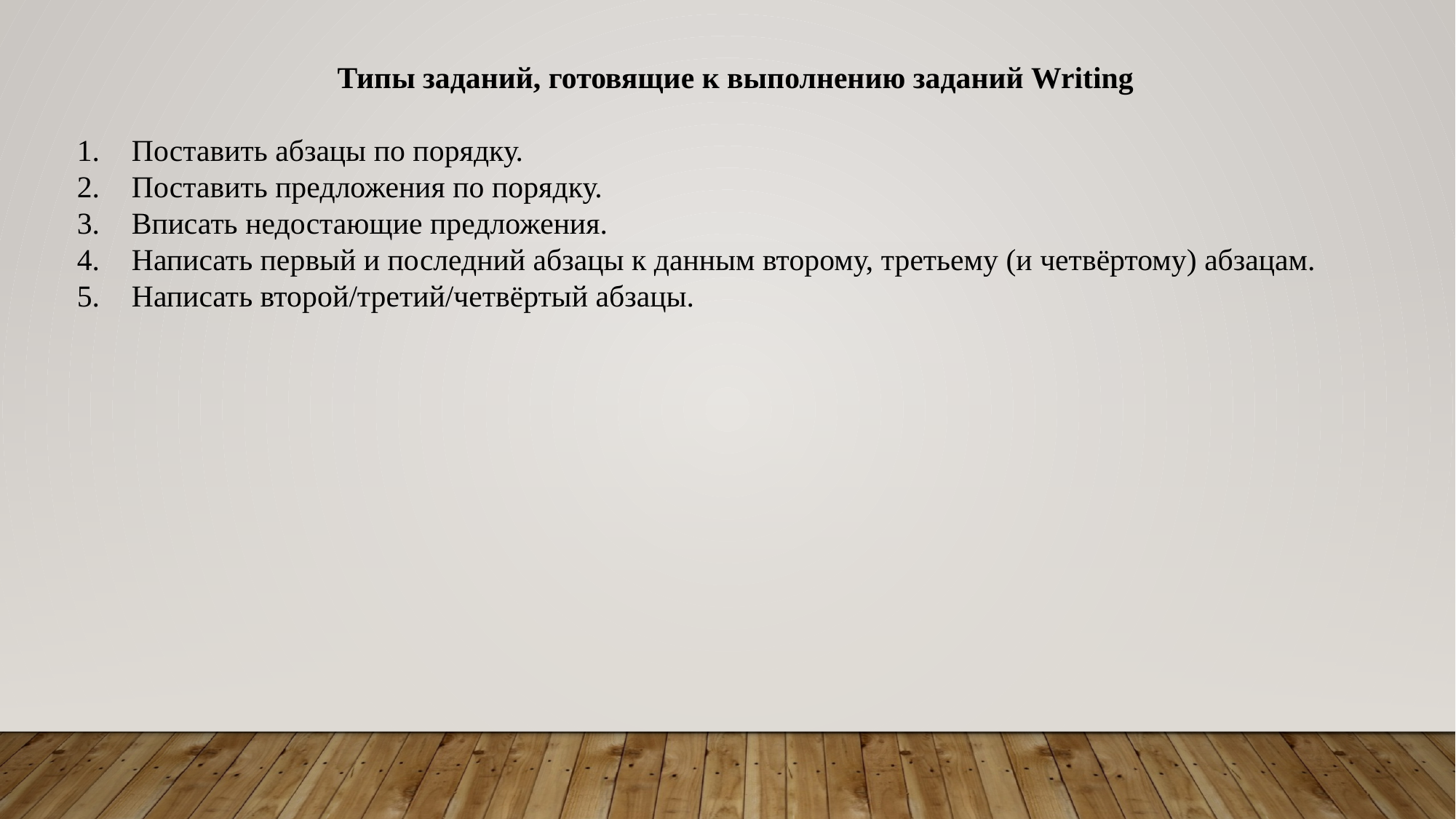

Типы заданий, готовящие к выполнению заданий Writing

Поставить абзацы по порядку.
Поставить предложения по порядку.
Вписать недостающие предложения.
Написать первый и последний абзацы к данным второму, третьему (и четвёртому) абзацам.
Написать второй/третий/четвёртый абзацы.